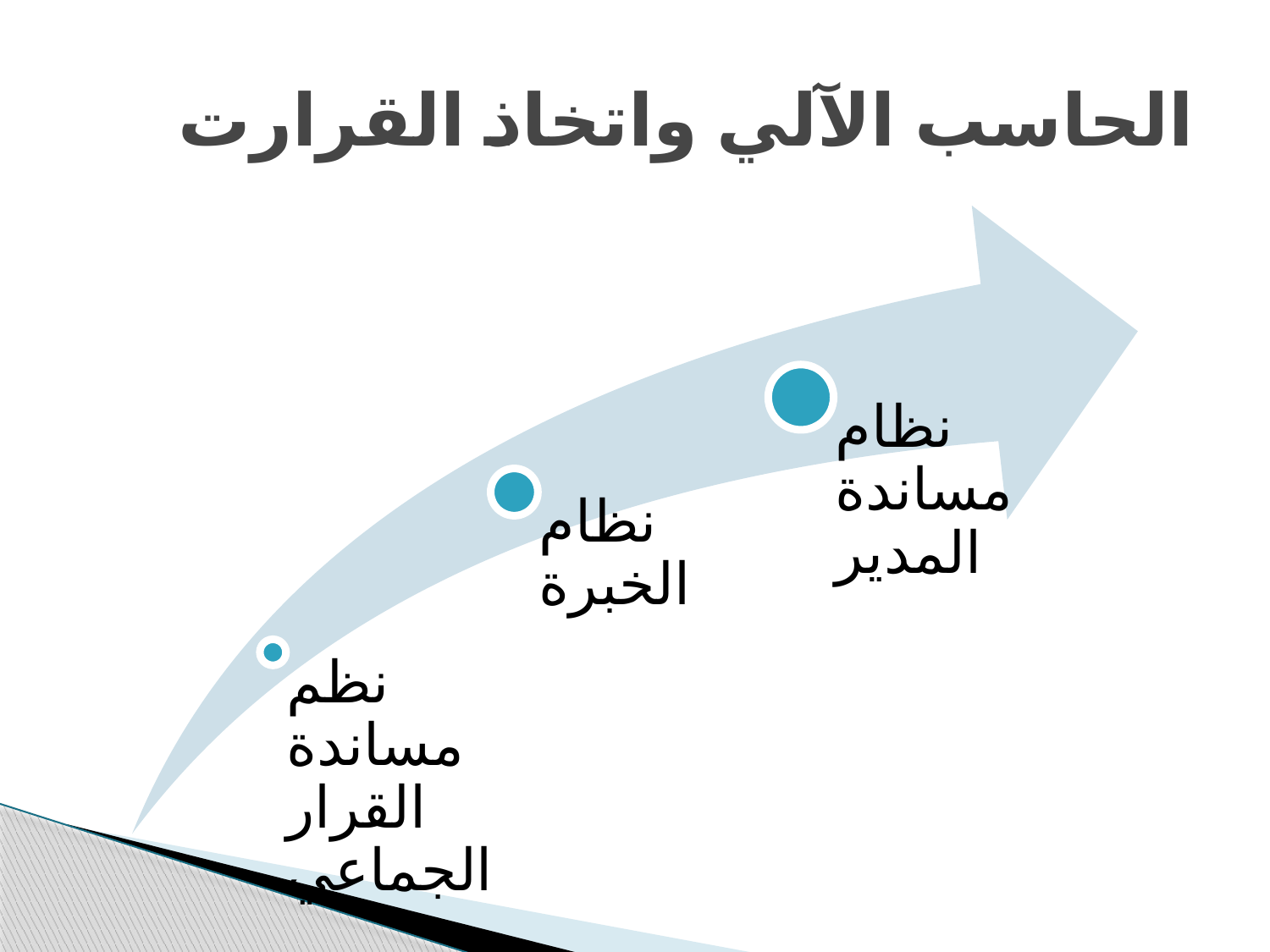

# الحاسب الآلي واتخاذ القرارت
نظم مساندة القرار الجماعي
نظام الخبرة
نظام مساندة المدير